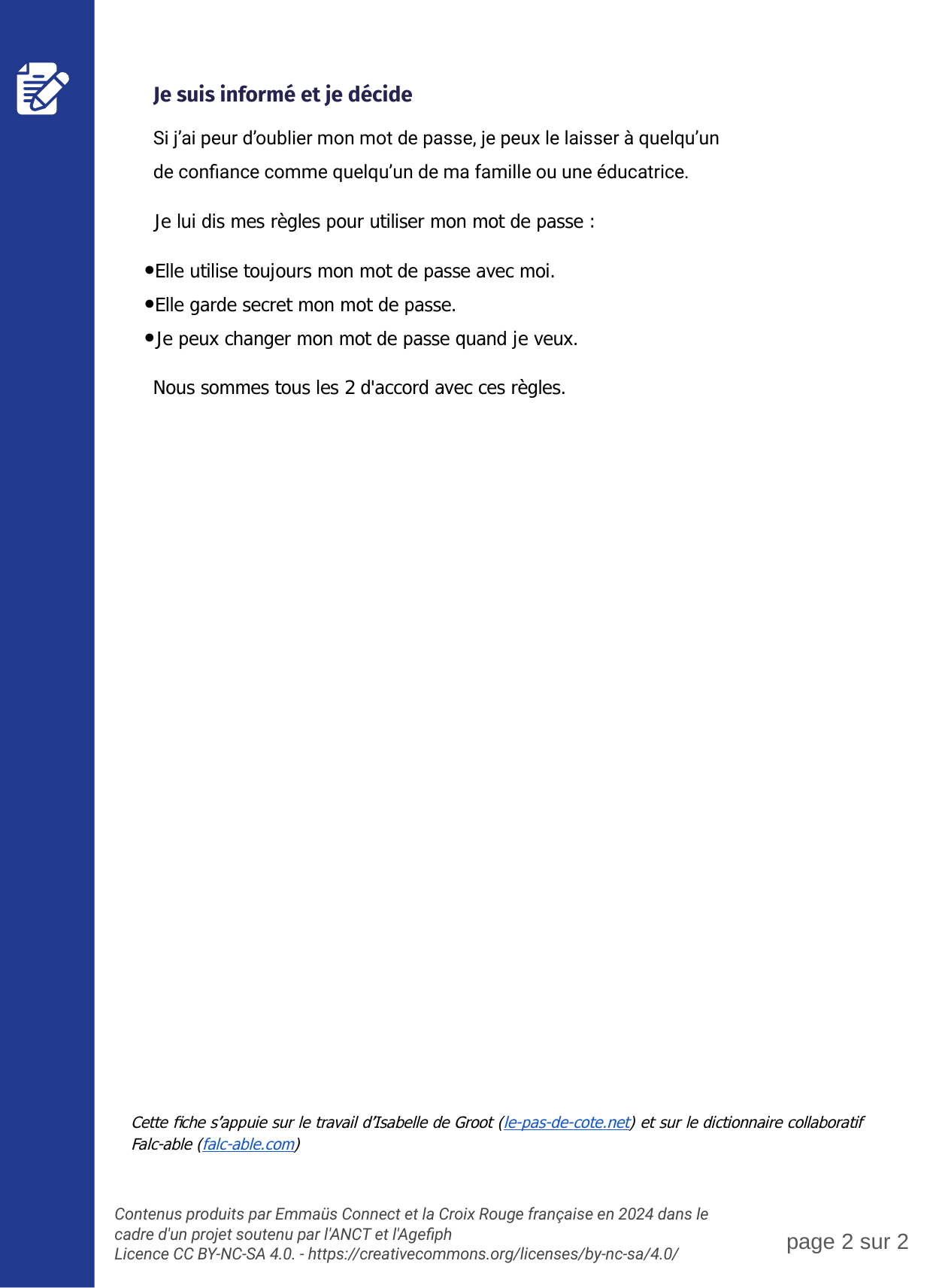

Je suis informé et je décide
Si j’ai peur d’oublier mon mot de passe, je peux le laisser à quelqu’un de confiance comme quelqu’un de ma famille ou une éducatrice.
Je lui dis mes règles pour utiliser mon mot de passe :
Elle utilise toujours mon mot de passe avec moi.
Elle garde secret mon mot de passe.
Je peux changer mon mot de passe quand je veux.
Nous sommes tous les 2 d'accord avec ces règles.

Cette fiche s’appuie sur le travail d’Isabelle de Groot (le-pas-de-cote.net) et sur le dictionnaire collaboratif Falc-able (falc-able.com)
page 2 sur 2